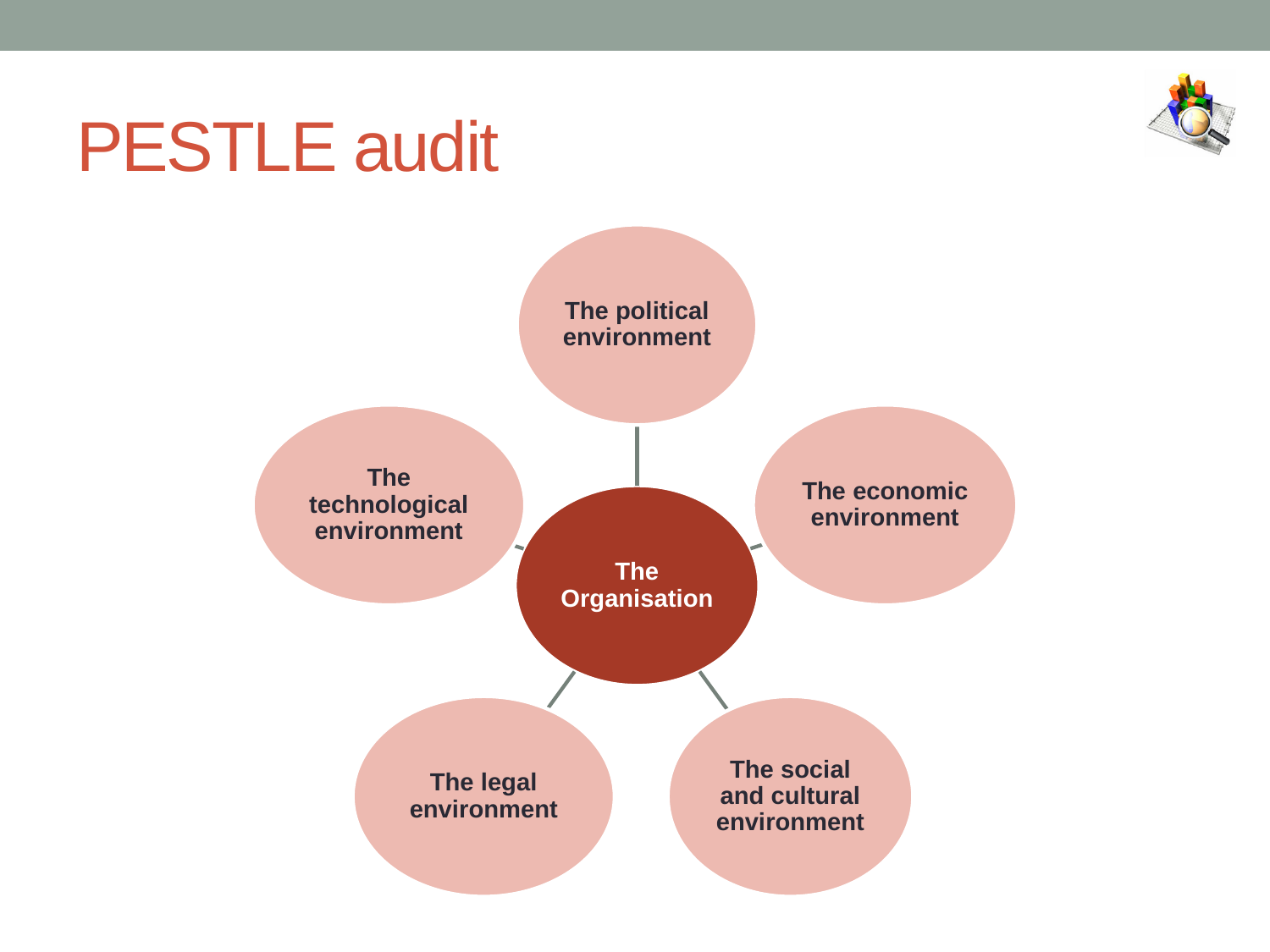

# PESTLE audit
The Organisation

The political environment

The economic environment

The social and cultural environment

The legal environment

The technological environment